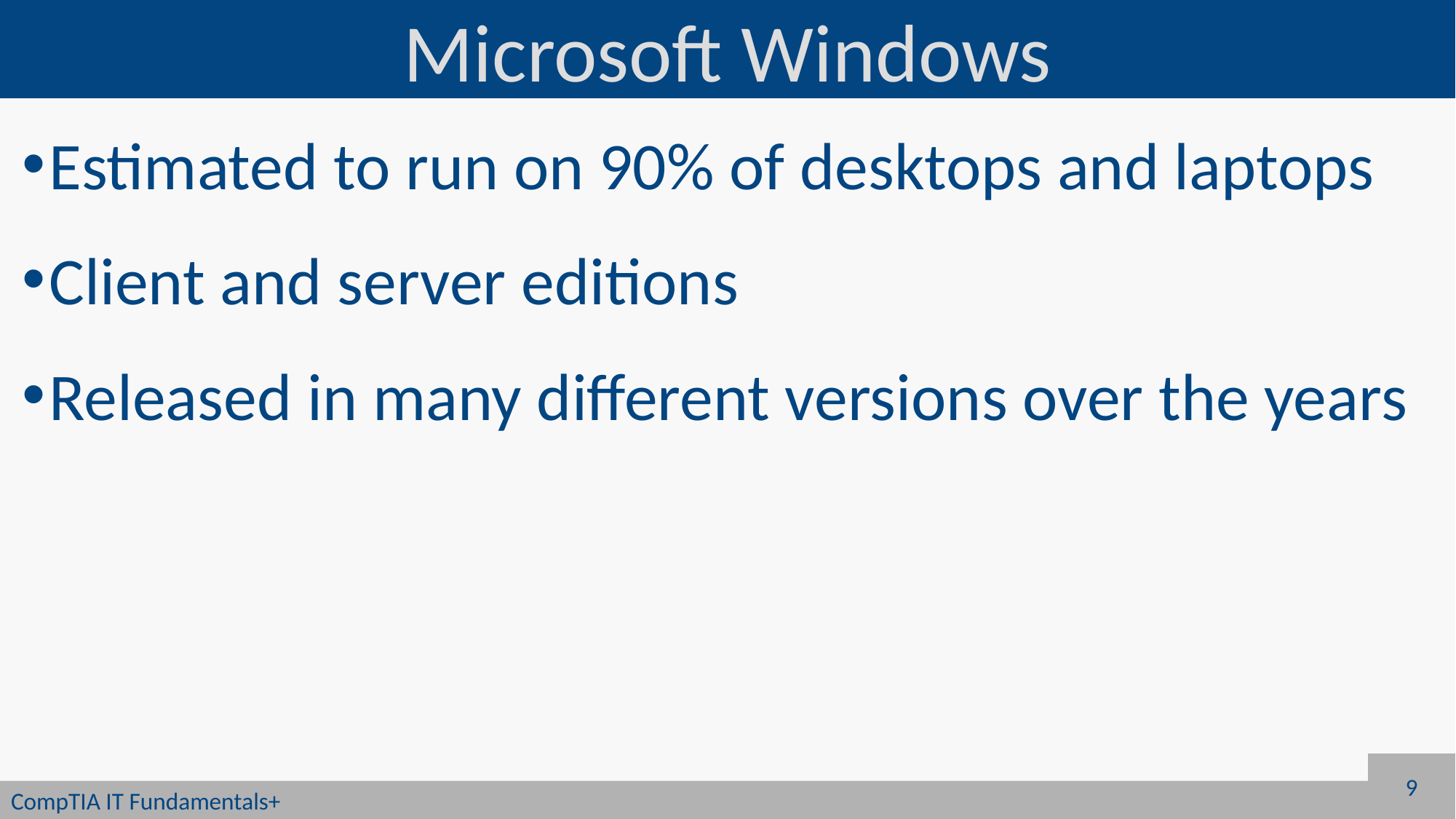

# Microsoft Windows
Estimated to run on 90% of desktops and laptops
Client and server editions
Released in many different versions over the years
9
CompTIA IT Fundamentals+